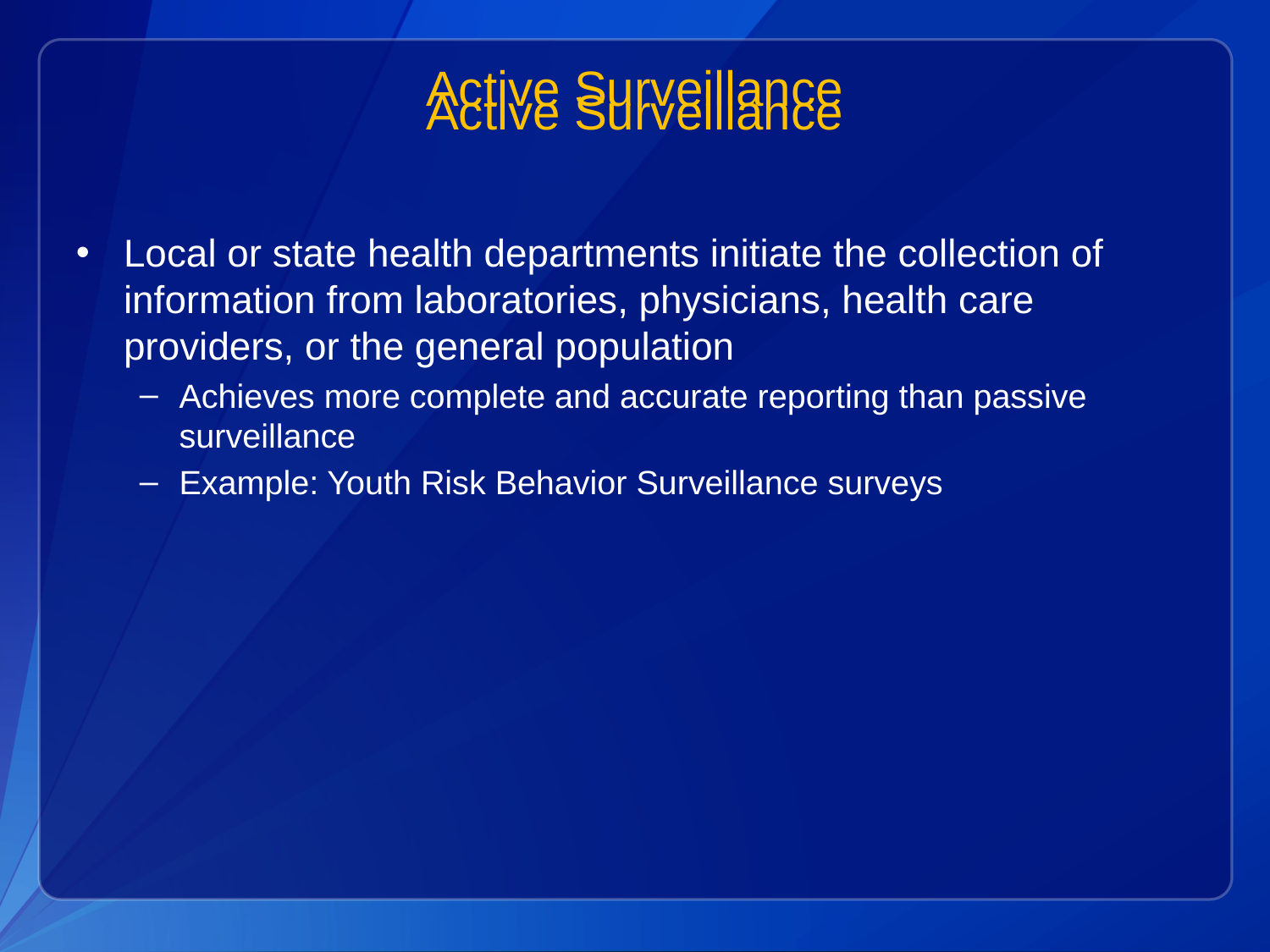

Active Surveillance
Active Surveillance
Local or state health departments initiate the collection of information from laboratories, physicians, health care providers, or the general population
Achieves more complete and accurate reporting than passive surveillance
Example: Youth Risk Behavior Surveillance surveys